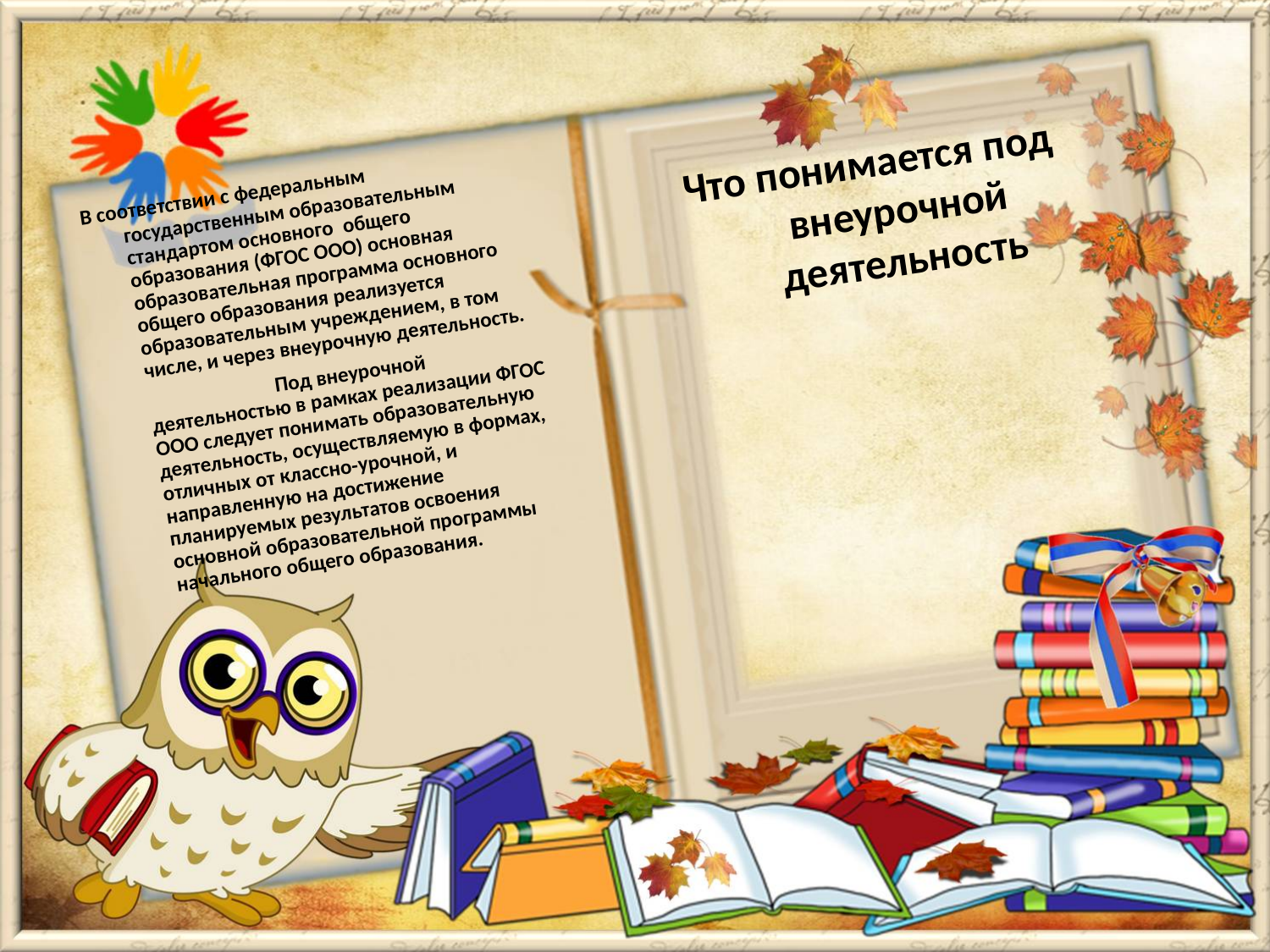

Что понимается под внеурочной деятельность

 В соответствии с федеральным государственным образовательным стандартом основного  общего образования (ФГОС ООО) основная образовательная программа основного  общего образования реализуется образовательным учреждением, в том числе, и через внеурочную деятельность.
		Под внеурочной деятельностью в рамках реализации ФГОС ООО следует понимать образовательную деятельность, осуществляемую в формах, отличных от классно-урочной, и направленную на достижение планируемых результатов освоения основной образовательной программы начального общего образования.